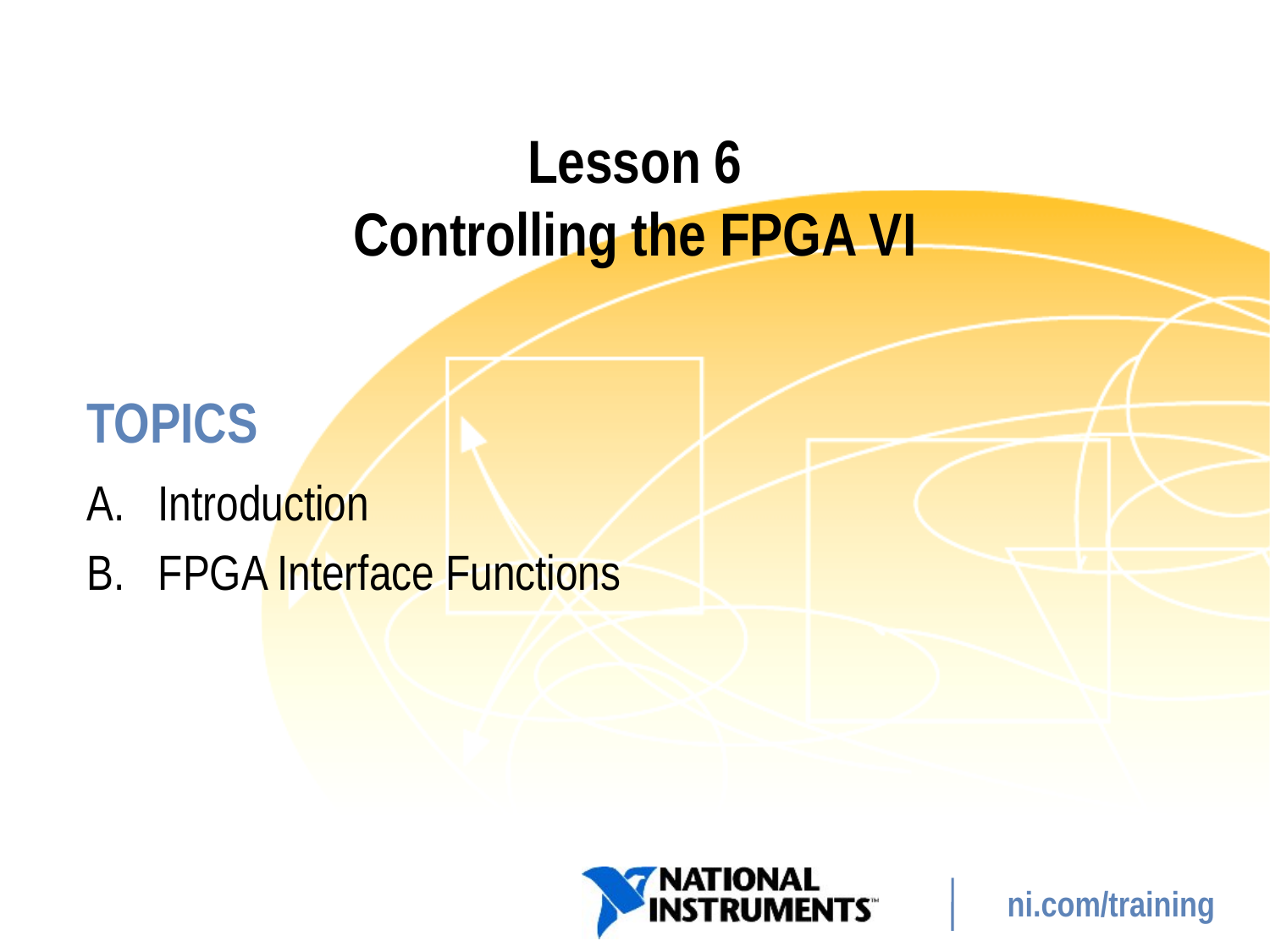

# Lesson 6 Controlling the FPGA VI
Introduction
FPGA Interface Functions